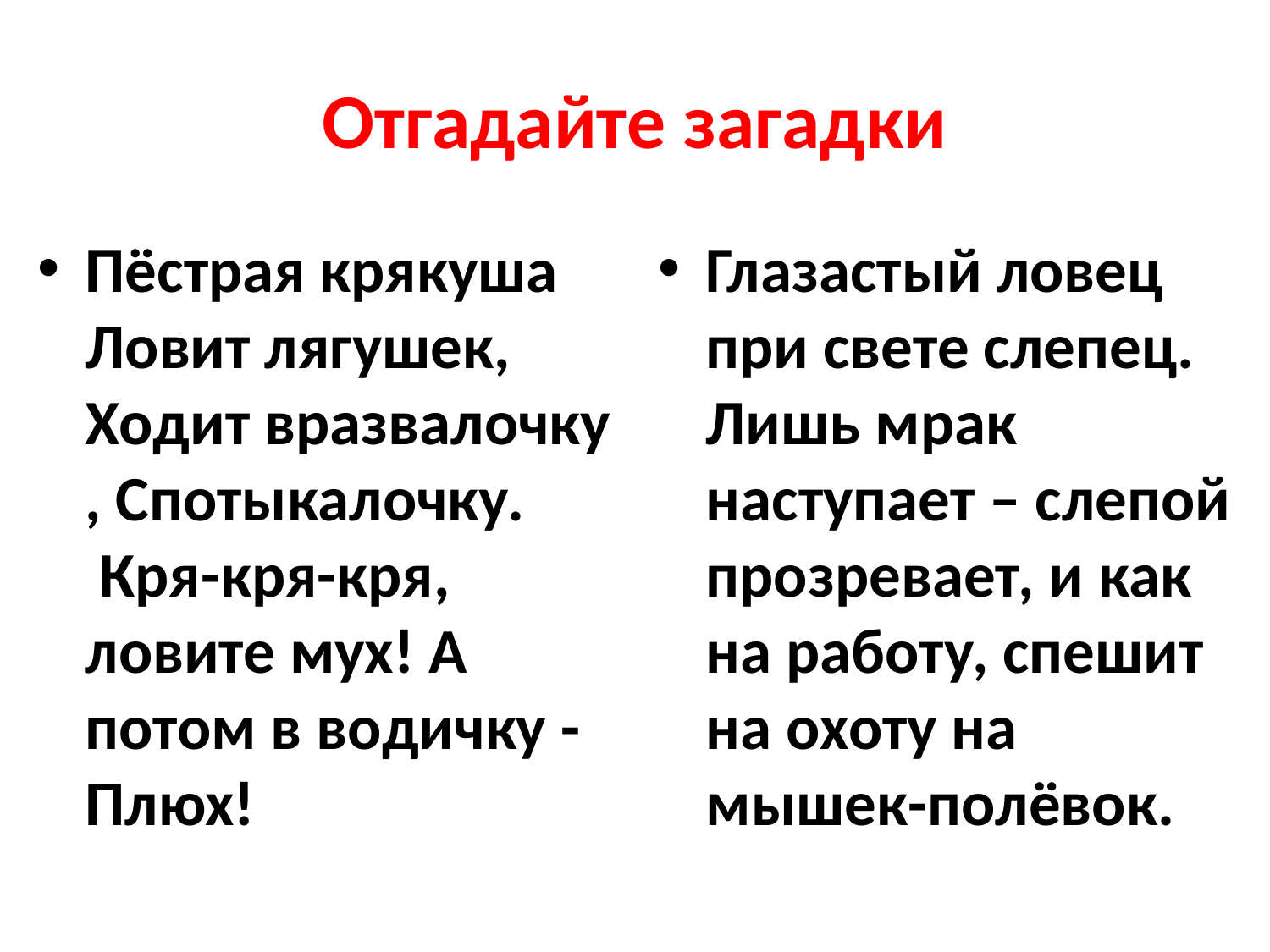

# Отгадайте загадки
Пёстрая крякуша Ловит лягушек, Ходит вразвалочку, Спотыкалочку.        Кря-кря-кря, ловите мух! А потом в водичку - Плюх!

Глазастый ловец при свете слепец. Лишь мрак наступает – слепой прозревает, и как на работу, спешит  на охоту на мышек-полёвок.